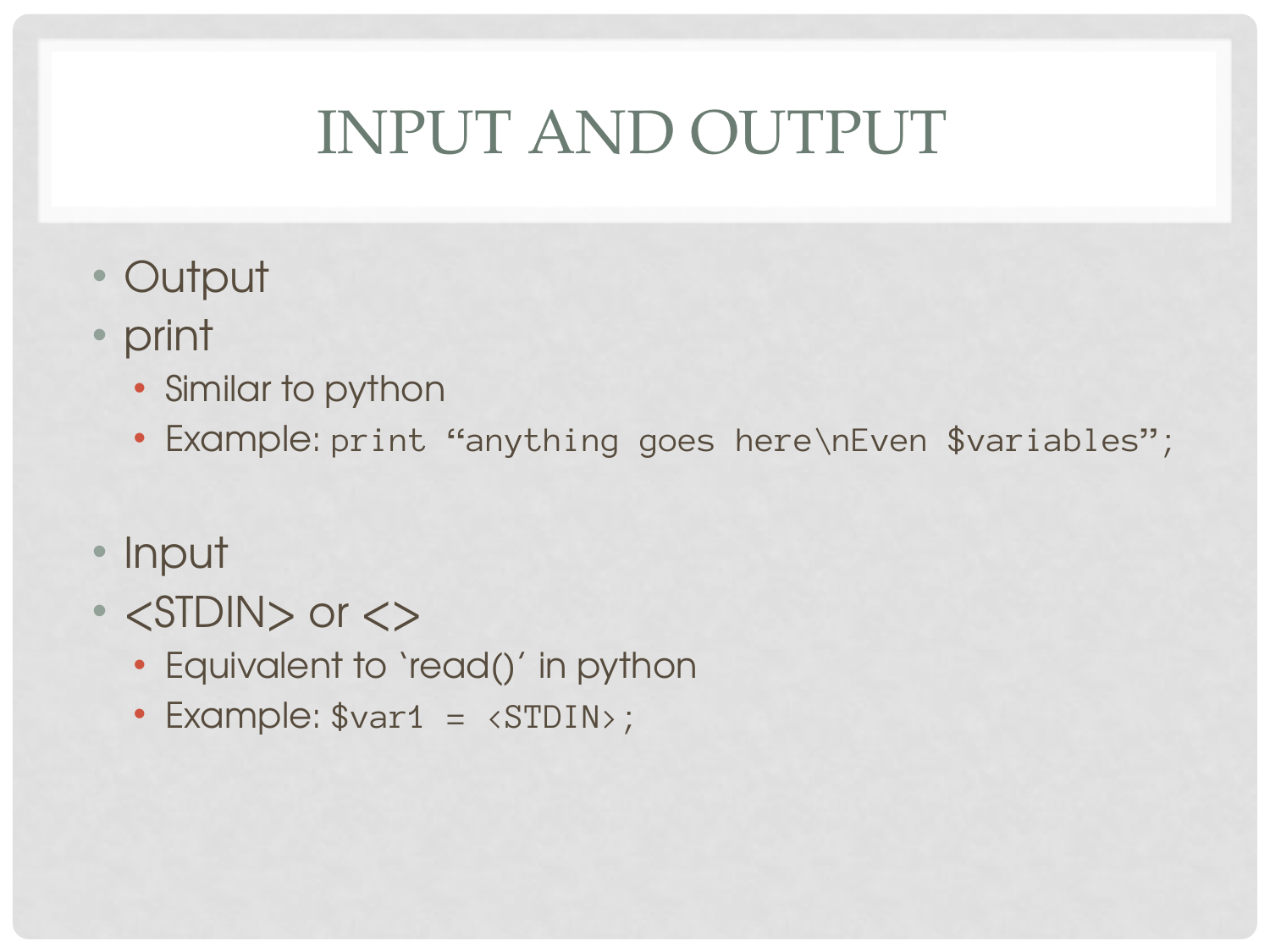

# Input and output
Output
print
Similar to python
Example: print “anything goes here\nEven $variables”;

Input
<STDIN> or <>
Equivalent to ‘read()’ in python
Example: $var1 = <STDIN>;